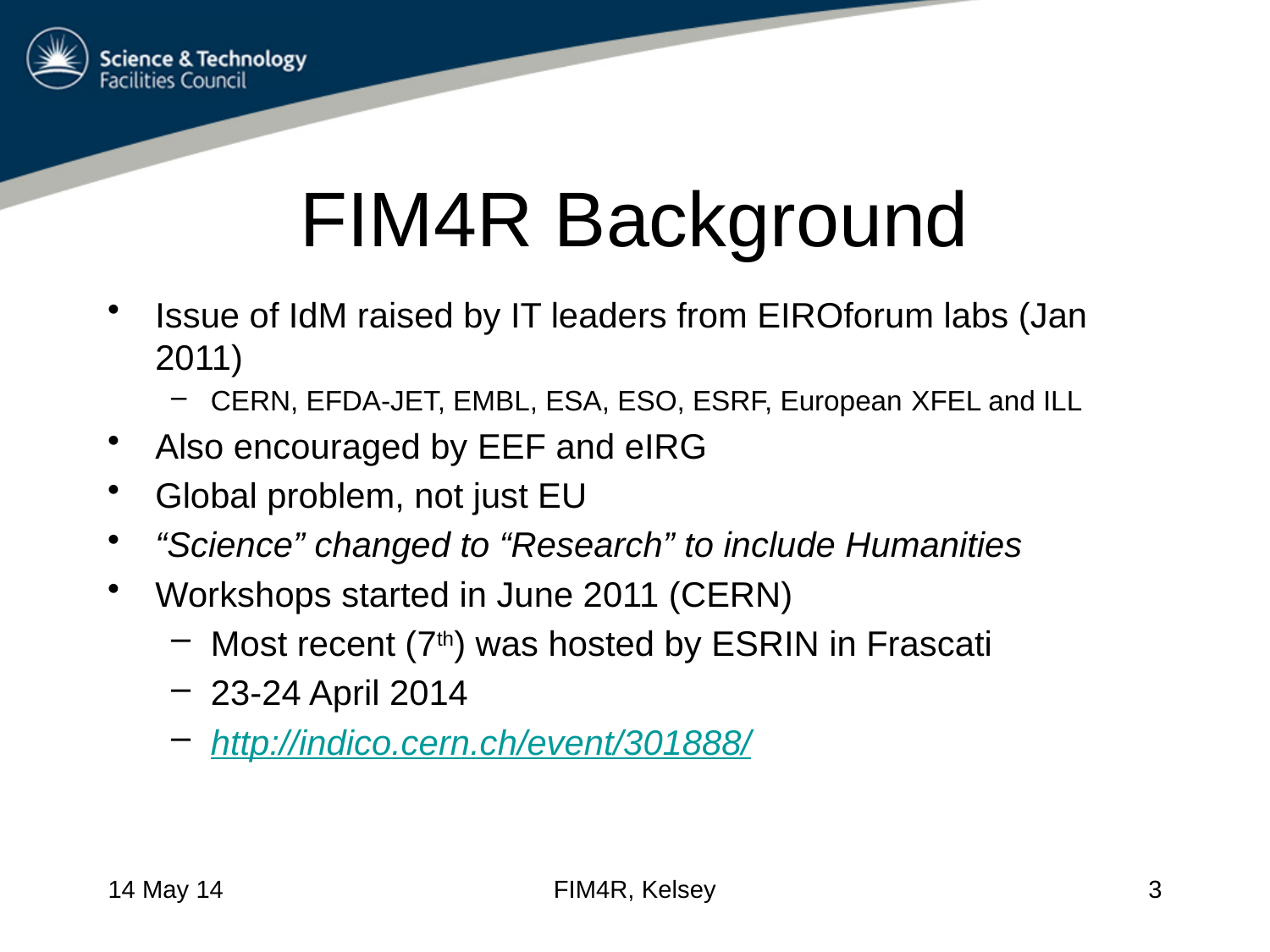

# FIM4R Background
Issue of IdM raised by IT leaders from EIROforum labs (Jan 2011)
CERN, EFDA-JET, EMBL, ESA, ESO, ESRF, European XFEL and ILL
Also encouraged by EEF and eIRG
Global problem, not just EU
“Science” changed to “Research” to include Humanities
Workshops started in June 2011 (CERN)
Most recent (7th) was hosted by ESRIN in Frascati
23-24 April 2014
http://indico.cern.ch/event/301888/

14 May 14
FIM4R, Kelsey
3